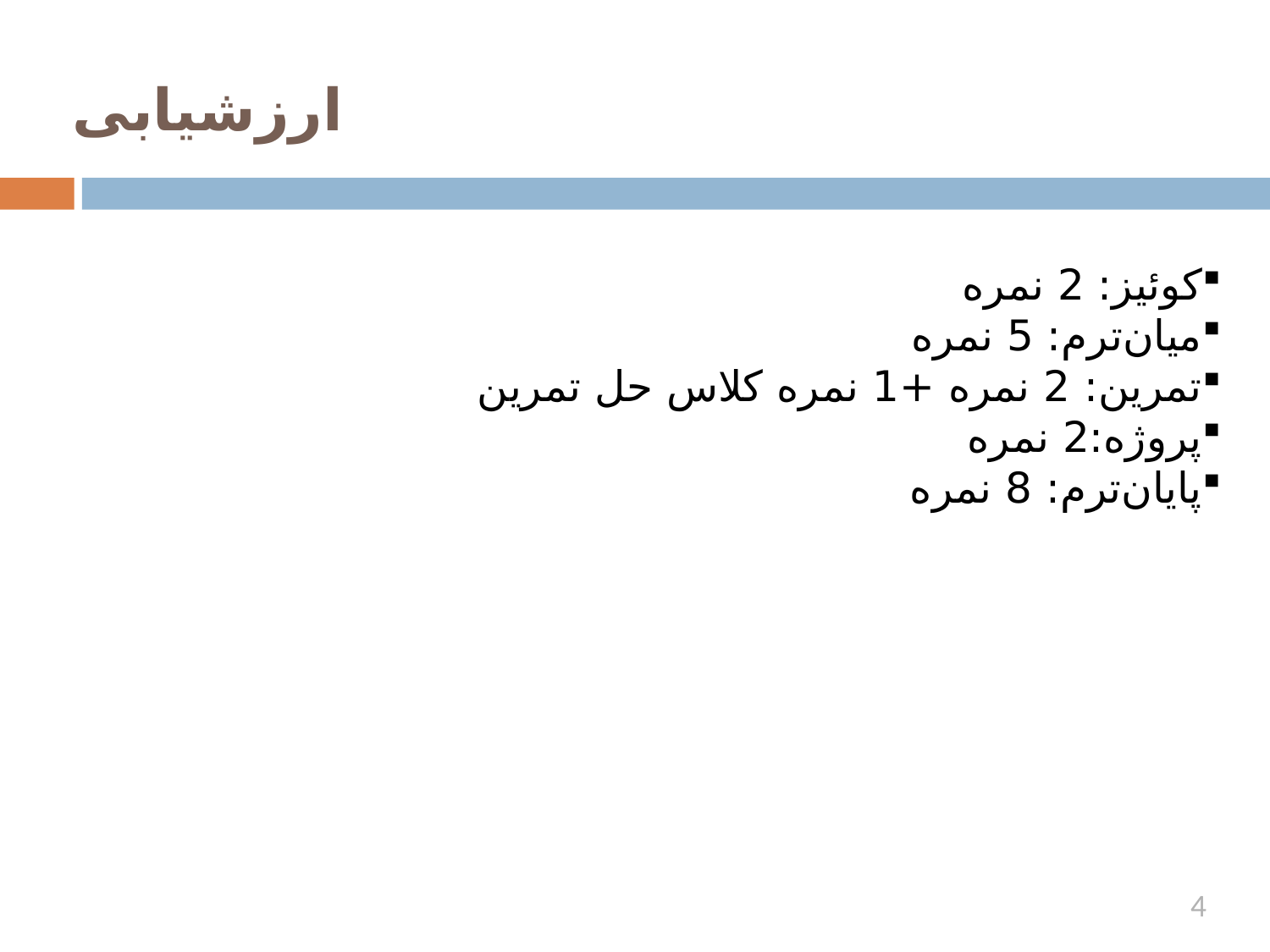

# ارزشیابی
کوئیز: 2 نمره
میان‌ترم: 5 نمره
تمرین: 2 نمره +1 نمره کلاس حل تمرین
پروژه:2 نمره
پایان‌ترم: 8 نمره
4